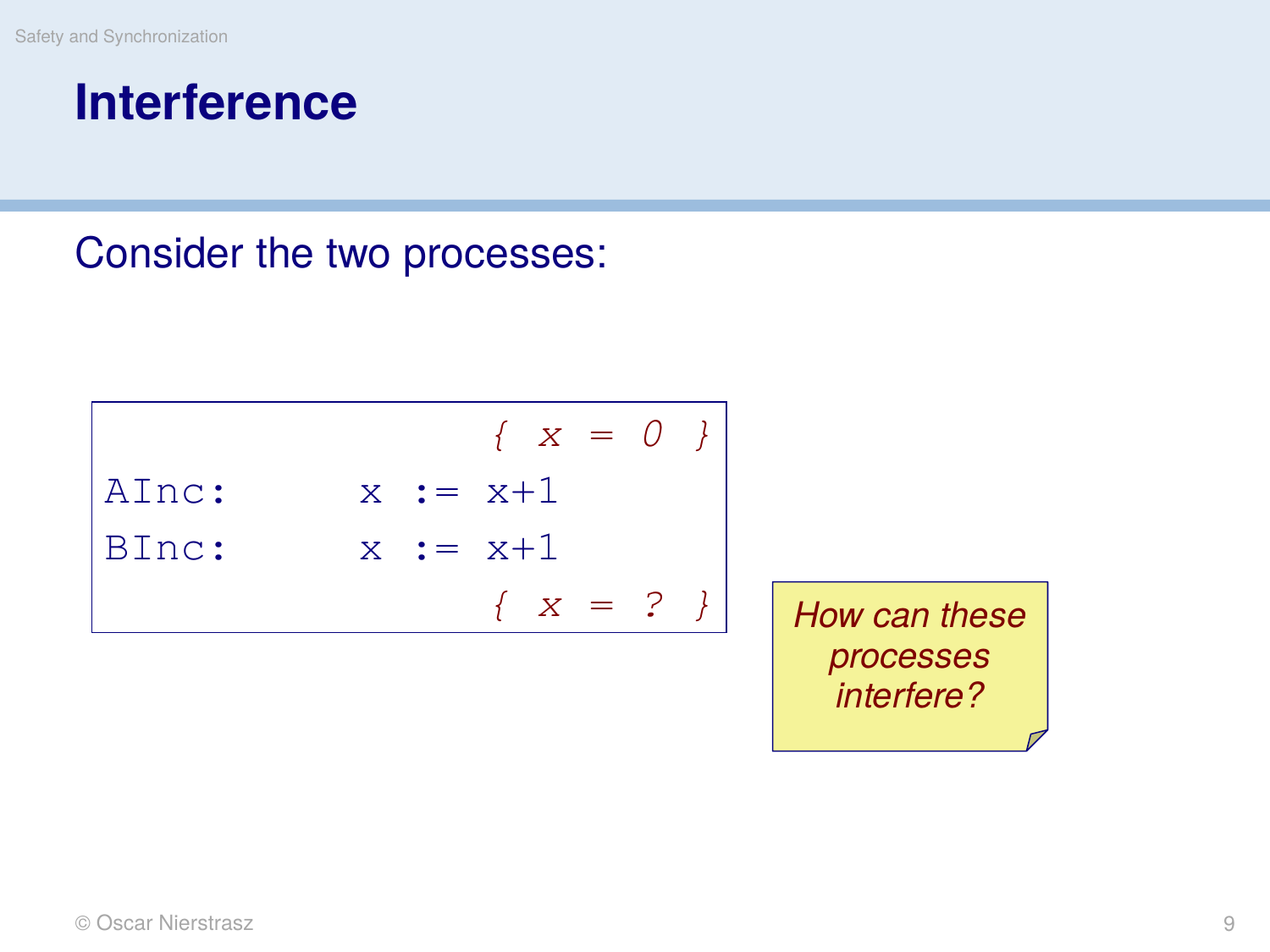

Safety and Synchronization
# Interference
Consider the two processes:
			{ x = 0 }
AInc:	x := x+1
BInc:	x := x+1
			{ x = ? }
How can these processes interfere?
© Oscar Nierstrasz
9